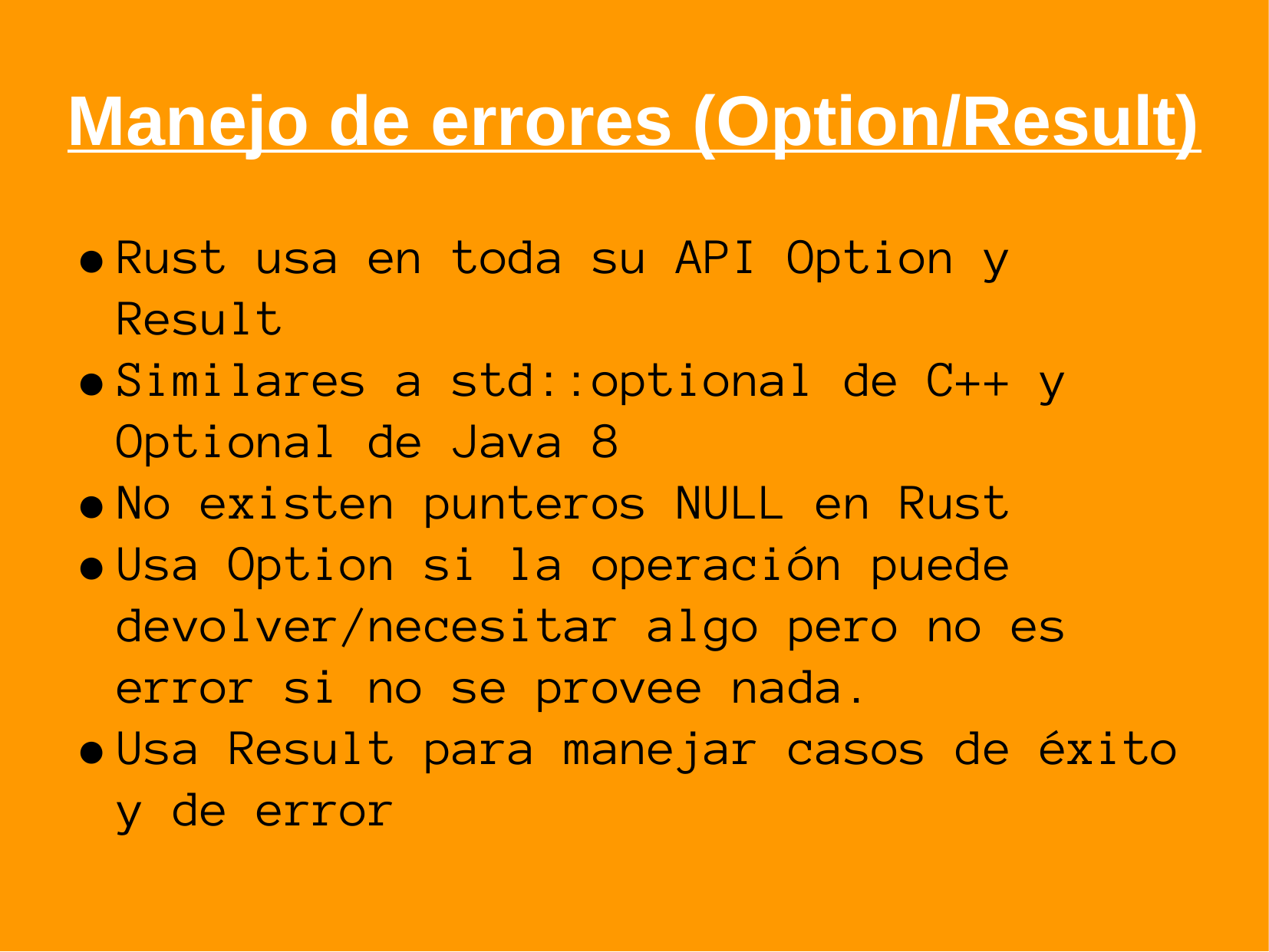

Manejo de errores (Option/Result)
Rust usa en toda su API Option y Result
Similares a std::optional de C++ y Optional de Java 8
No existen punteros NULL en Rust
Usa Option si la operación puede devolver/necesitar algo pero no es error si no se provee nada.
Usa Result para manejar casos de éxito y de error